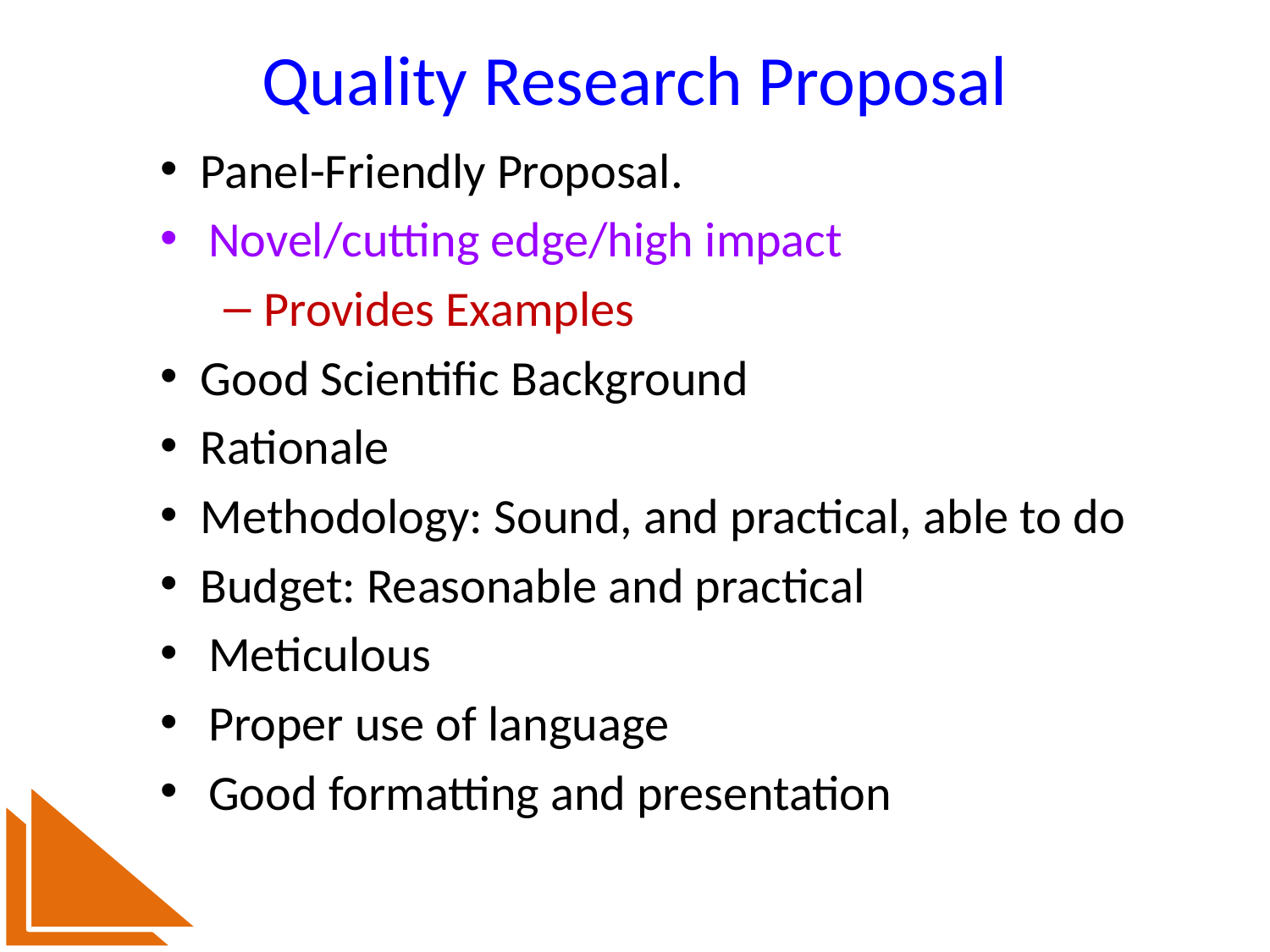

# Quality Research Proposal
Panel-Friendly Proposal.
Novel/cutting edge/high impact
Provides Examples
Good Scientific Background
Rationale
Methodology: Sound, and practical, able to do
Budget: Reasonable and practical
Meticulous
Proper use of language
Good formatting and presentation